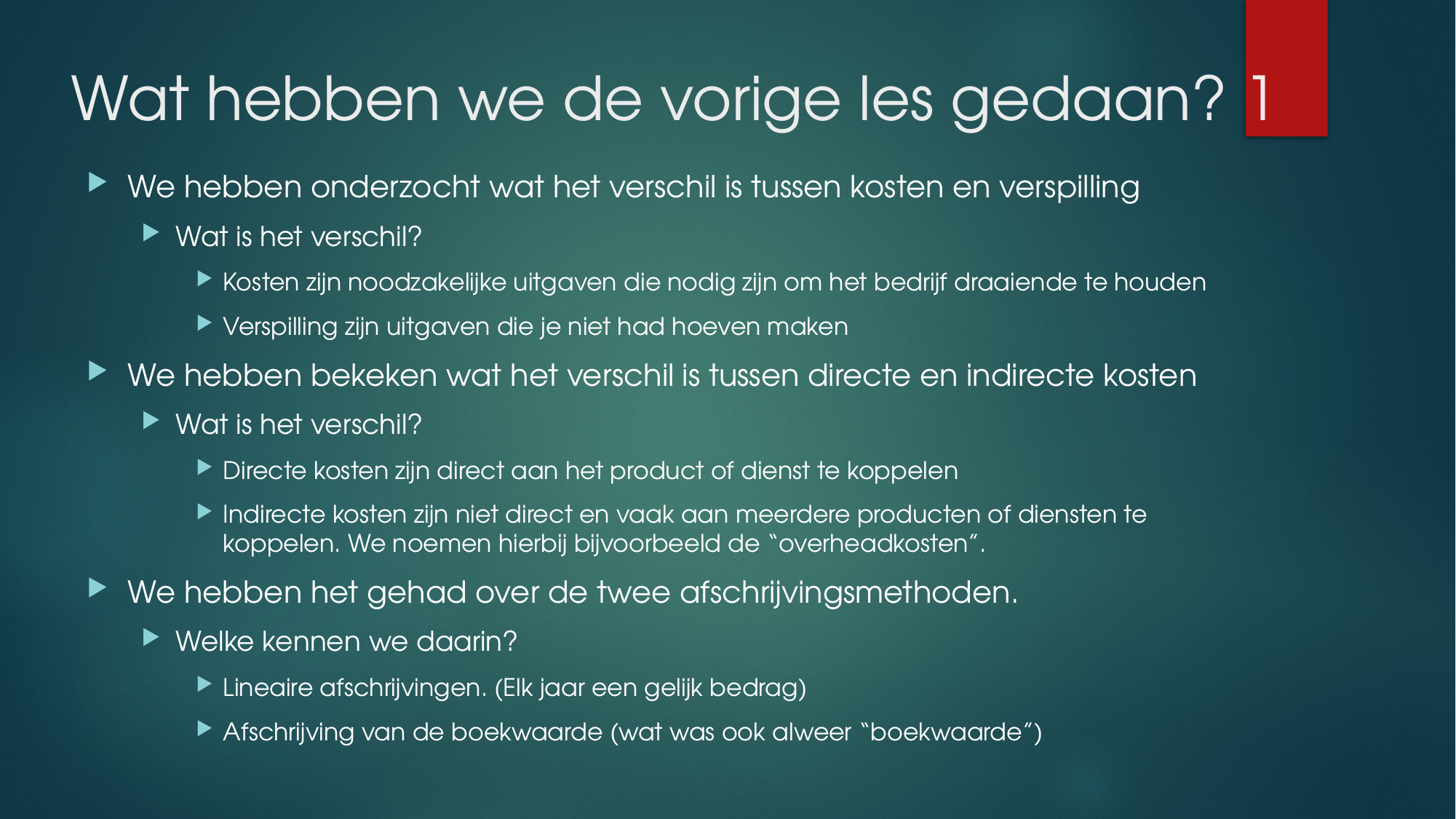

# Wat hebben we de vorige les gedaan? 1
We hebben onderzocht wat het verschil is tussen kosten en verspilling
Wat is het verschil?
Kosten zijn noodzakelijke uitgaven die nodig zijn om het bedrijf draaiende te houden
Verspilling zijn uitgaven die je niet had hoeven maken
We hebben bekeken wat het verschil is tussen directe en indirecte kosten
Wat is het verschil?
Directe kosten zijn direct aan het product of dienst te koppelen
Indirecte kosten zijn niet direct en vaak aan meerdere producten of diensten te koppelen. We noemen hierbij bijvoorbeeld de “overheadkosten”.
We hebben het gehad over de twee afschrijvingsmethoden.
Welke kennen we daarin?
Lineaire afschrijvingen. (Elk jaar een gelijk bedrag)
Afschrijving van de boekwaarde (wat was ook alweer “boekwaarde”)